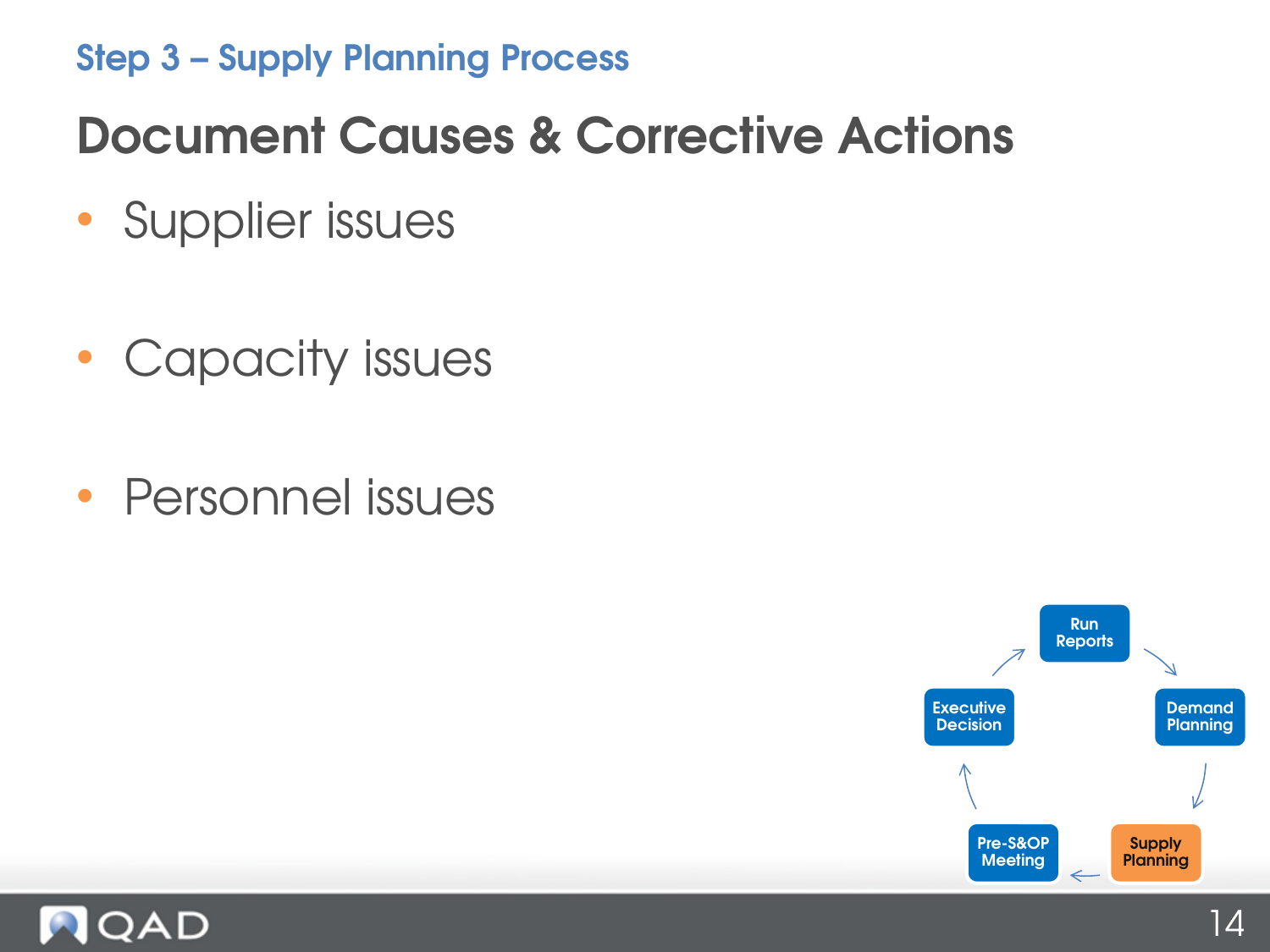

Step 3 – Supply Planning Process
# Document Causes & Corrective Actions
Supplier issues

Capacity issues

Personnel issues
Run Reports
Demand Planning
Supply Planning
Pre-S&OP Meeting
Executive Decision
14